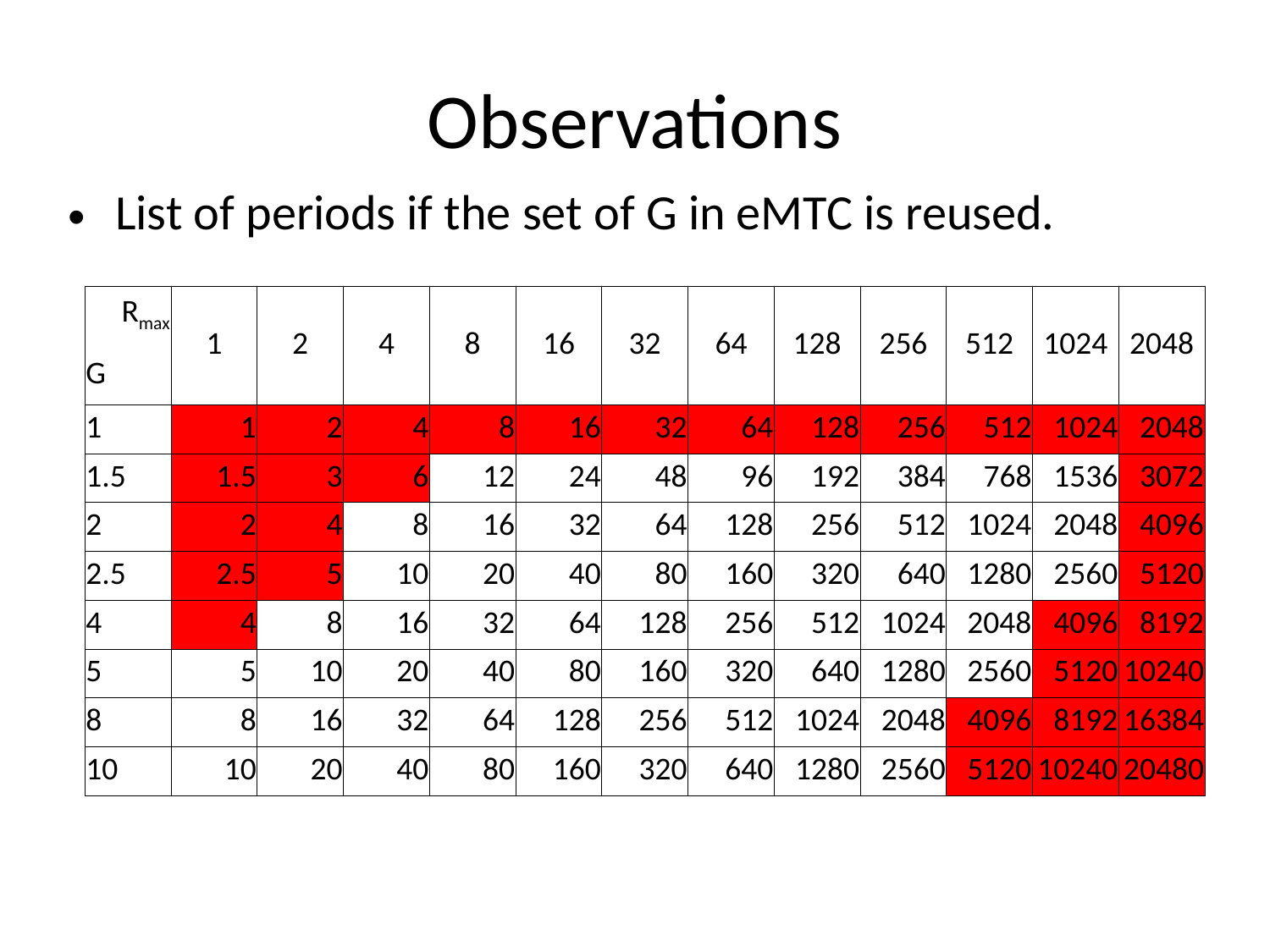

# Observations
List of periods if the set of G in eMTC is reused.

| Rmax | 1 | 2 | 4 | 8 | 16 | 32 | 64 | 128 | 256 | 512 | 1024 | 2048 |
| --- | --- | --- | --- | --- | --- | --- | --- | --- | --- | --- | --- | --- |
| G |  |  |  |  |  |  |  |  |  |  |  |  |
| 1 | 1 | 2 | 4 | 8 | 16 | 32 | 64 | 128 | 256 | 512 | 1024 | 2048 |
| 1.5 | 1.5 | 3 | 6 | 12 | 24 | 48 | 96 | 192 | 384 | 768 | 1536 | 3072 |
| 2 | 2 | 4 | 8 | 16 | 32 | 64 | 128 | 256 | 512 | 1024 | 2048 | 4096 |
| 2.5 | 2.5 | 5 | 10 | 20 | 40 | 80 | 160 | 320 | 640 | 1280 | 2560 | 5120 |
| 4 | 4 | 8 | 16 | 32 | 64 | 128 | 256 | 512 | 1024 | 2048 | 4096 | 8192 |
| 5 | 5 | 10 | 20 | 40 | 80 | 160 | 320 | 640 | 1280 | 2560 | 5120 | 10240 |
| 8 | 8 | 16 | 32 | 64 | 128 | 256 | 512 | 1024 | 2048 | 4096 | 8192 | 16384 |
| 10 | 10 | 20 | 40 | 80 | 160 | 320 | 640 | 1280 | 2560 | 5120 | 10240 | 20480 |